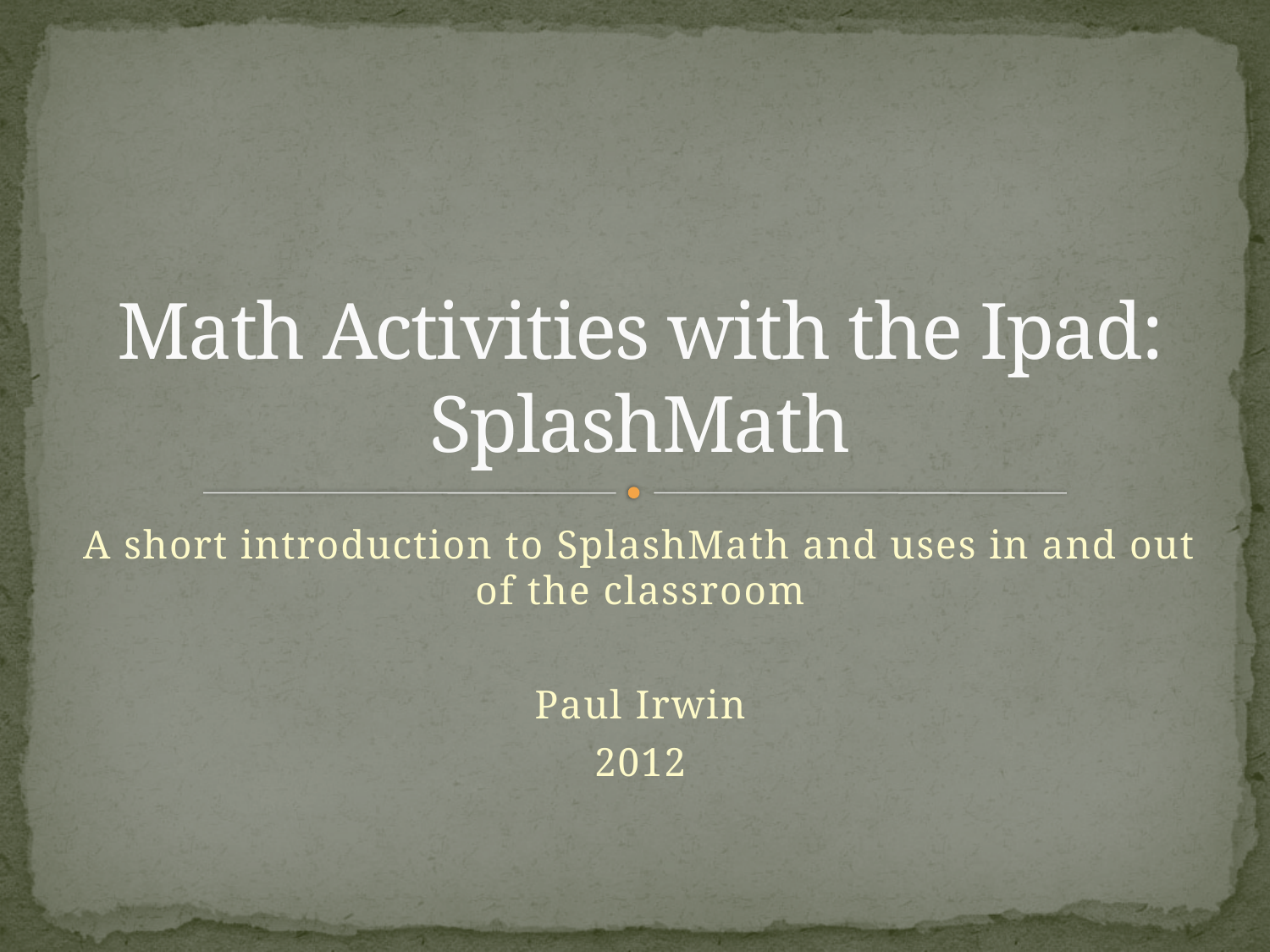

# Math Activities with the Ipad: SplashMath
A short introduction to SplashMath and uses in and out of the classroom

Paul Irwin
2012